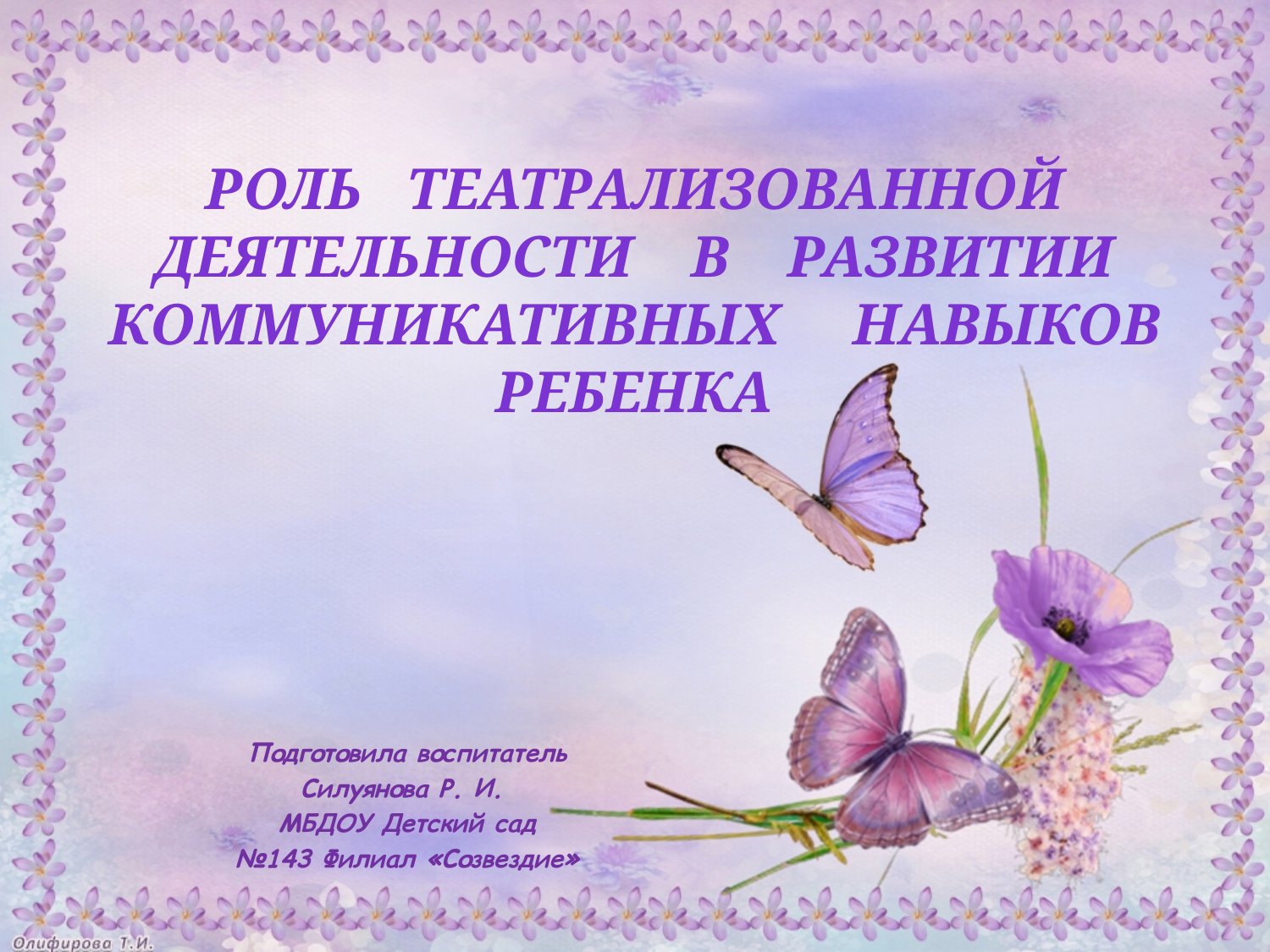

# РОЛЬ   ТЕАТРАЛИЗОВАННОЙ ДЕЯТЕЛЬНОСТИ    В    РАЗВИТИИ КОММУНИКАТИВНЫХ     НАВЫКОВ РЕБЕНКА

Подготовила воспитатель
Силуянова Р. И.
МБДОУ Детский сад
№143 Филиал «Созвездие»